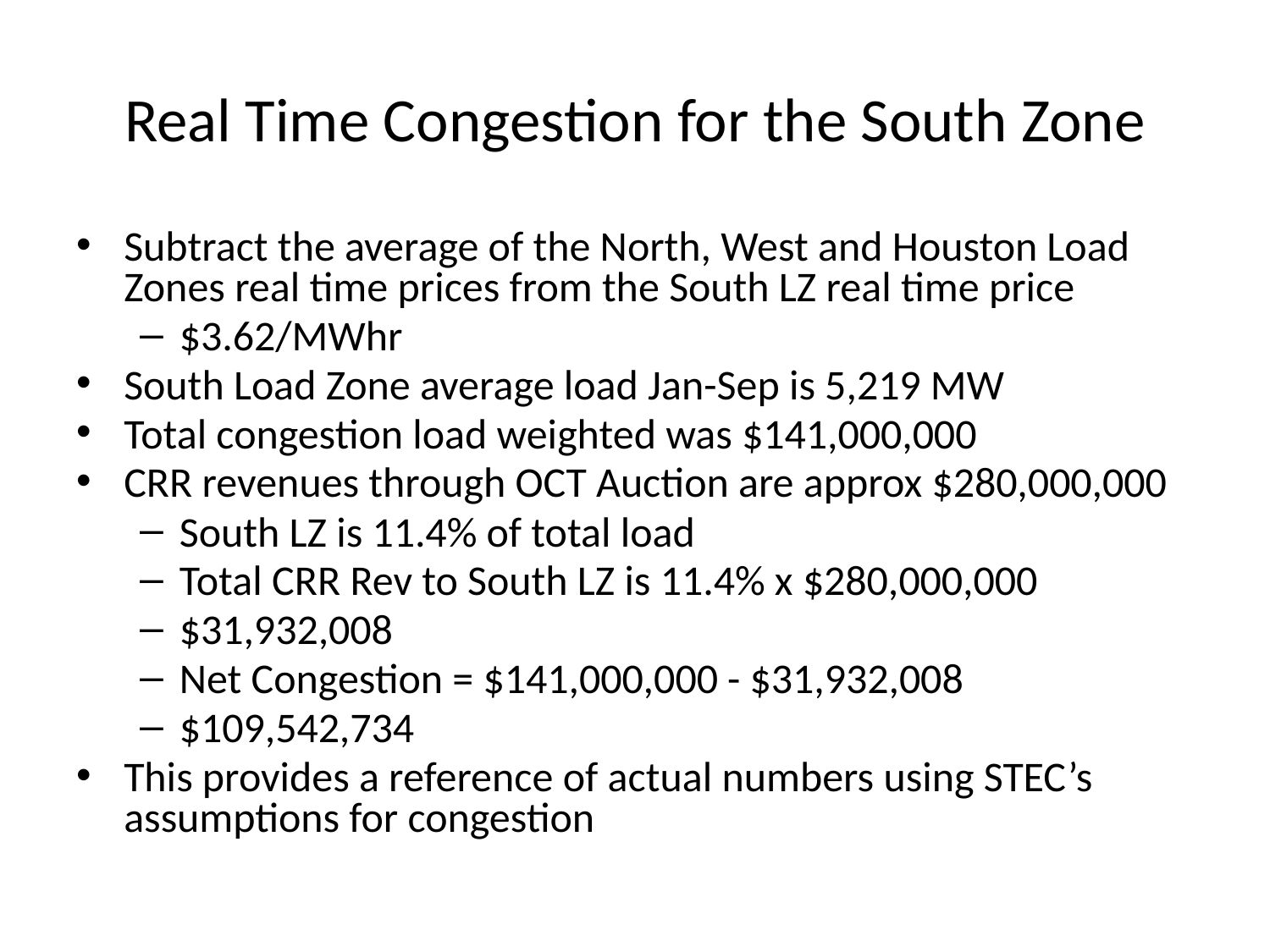

# Real Time Congestion for the South Zone
Subtract the average of the North, West and Houston Load Zones real time prices from the South LZ real time price
$3.62/MWhr
South Load Zone average load Jan-Sep is 5,219 MW
Total congestion load weighted was $141,000,000
CRR revenues through OCT Auction are approx $280,000,000
South LZ is 11.4% of total load
Total CRR Rev to South LZ is 11.4% x $280,000,000
$31,932,008
Net Congestion = $141,000,000 - $31,932,008
$109,542,734
This provides a reference of actual numbers using STEC’s assumptions for congestion